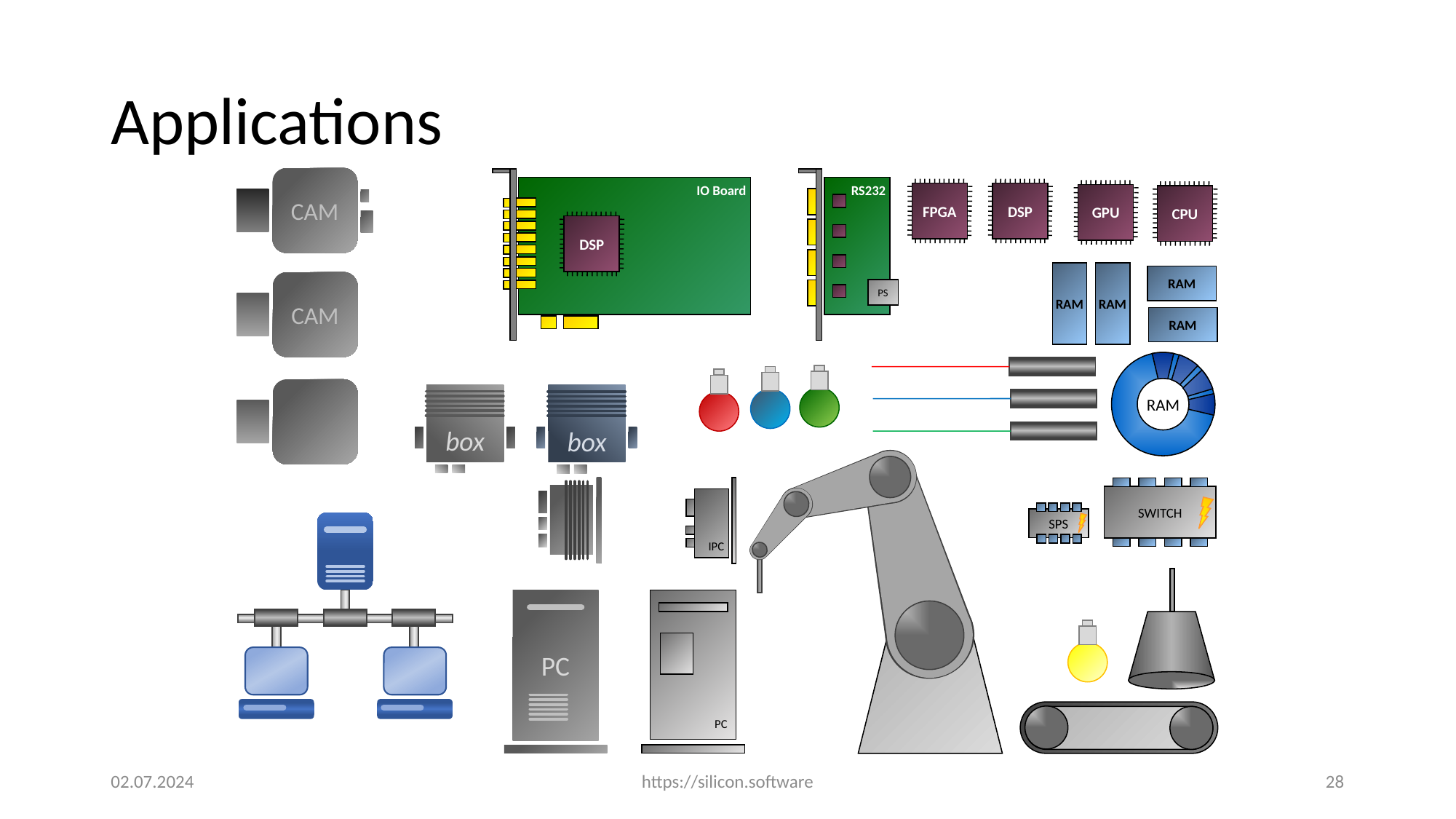

# Applications
CAM

IO Board

DSP

RS232

PS

FPGA

DSP

GPU

CPU

RAM
RAM
RAM
CAM

RAM

RAM

box

box

IPC

SWITCH

SPS

PC

PC

02.07.2024
https://silicon.software
28